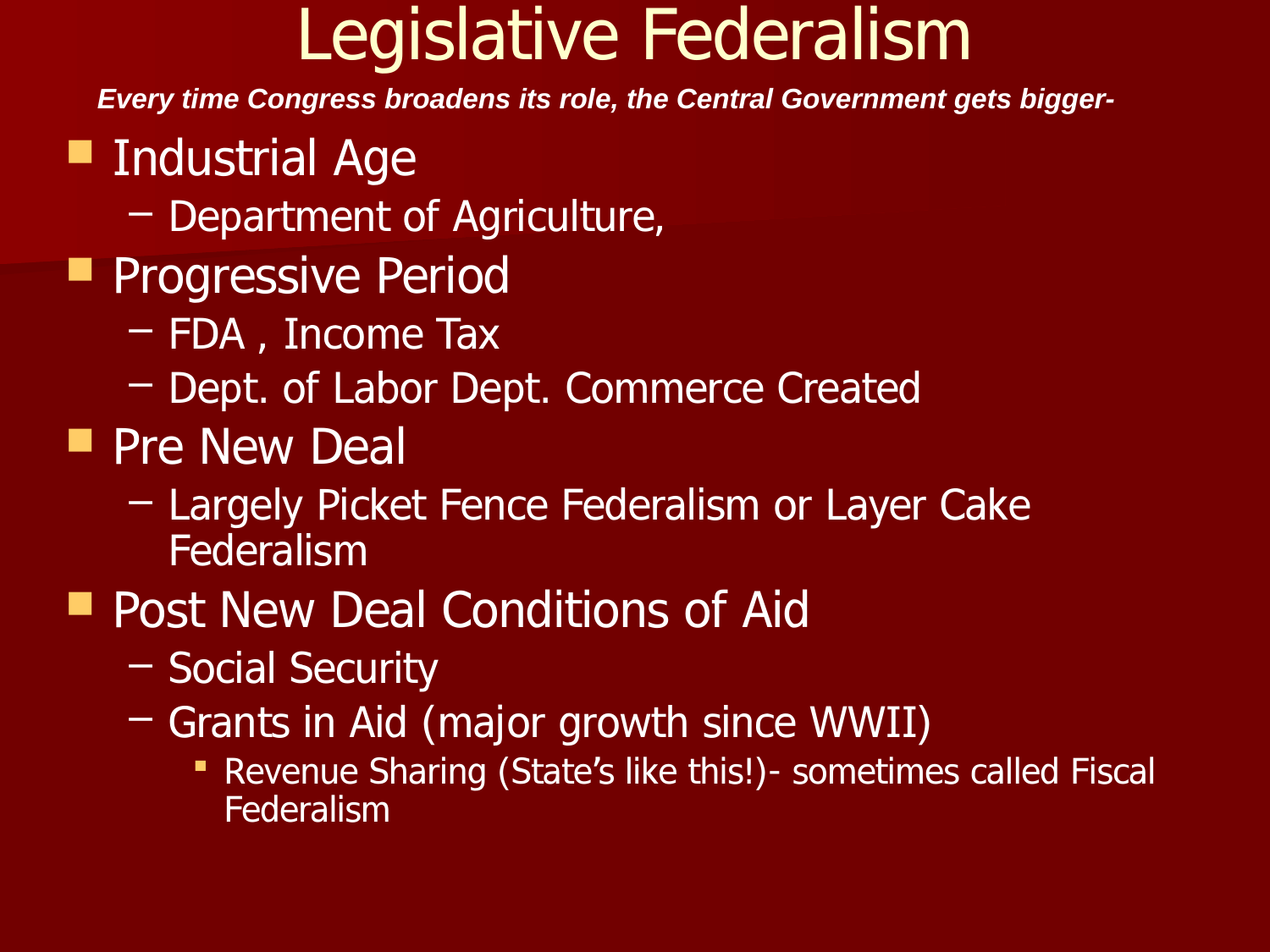

# Legislative Federalism
Every time Congress broadens its role, the Central Government gets bigger-
Industrial Age
Department of Agriculture,
Progressive Period
FDA , Income Tax
Dept. of Labor Dept. Commerce Created
Pre New Deal
Largely Picket Fence Federalism or Layer Cake Federalism
Post New Deal Conditions of Aid
Social Security
Grants in Aid (major growth since WWII)
Revenue Sharing (State’s like this!)- sometimes called Fiscal Federalism